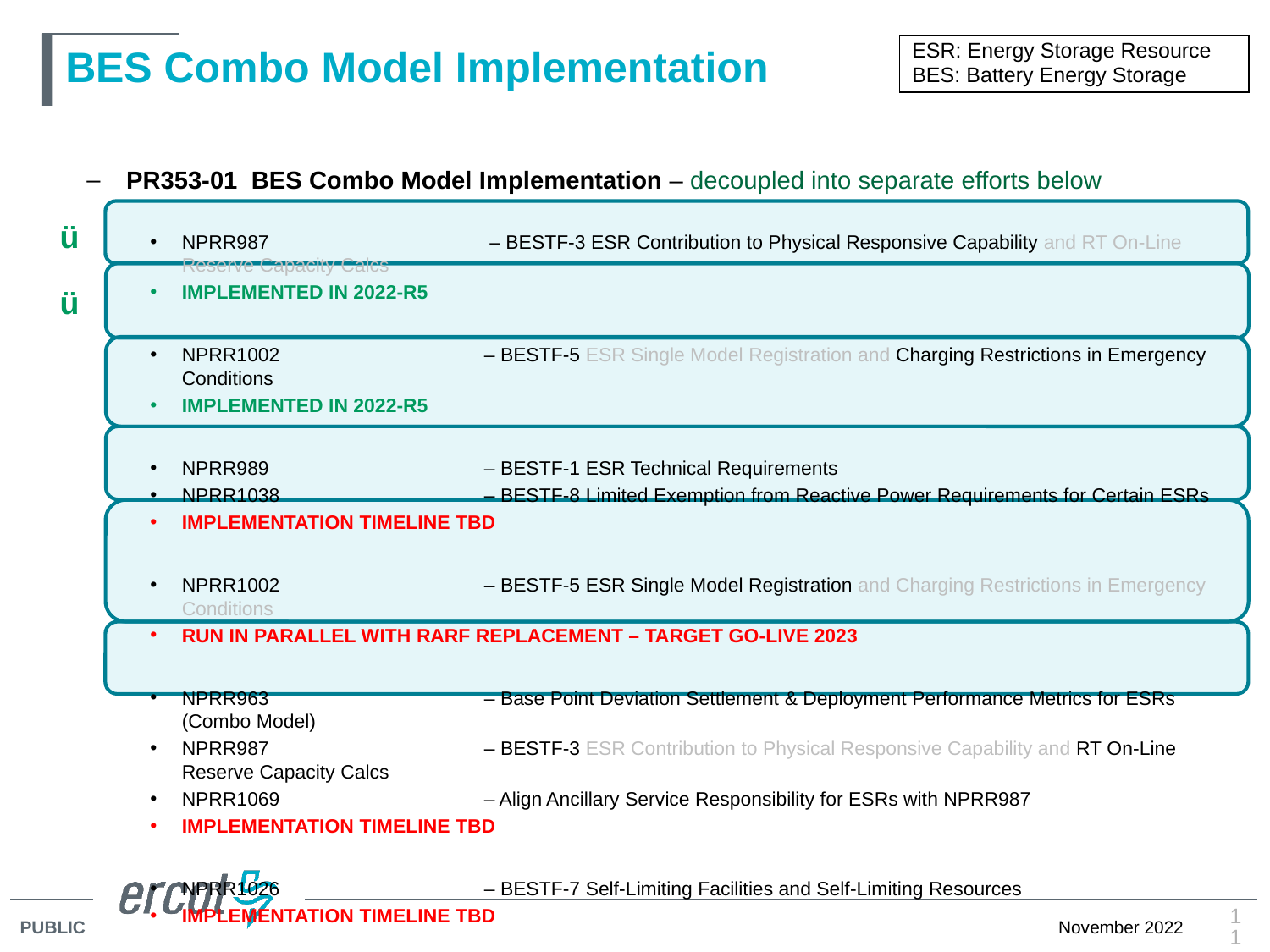

# BES Combo Model Implementation
ESR: Energy Storage Resource
BES: Battery Energy Storage
PR353-01  BES Combo Model Implementation – decoupled into separate efforts below

NPRR987	 – BESTF-3 ESR Contribution to Physical Responsive Capability and RT On-Line Reserve Capacity Calcs
IMPLEMENTED IN 2022-R5

NPRR1002	– BESTF-5 ESR Single Model Registration and Charging Restrictions in Emergency Conditions
IMPLEMENTED IN 2022-R5

NPRR989	– BESTF-1 ESR Technical Requirements
NPRR1038	– BESTF-8 Limited Exemption from Reactive Power Requirements for Certain ESRs
IMPLEMENTATION TIMELINE TBD

NPRR1002	– BESTF-5 ESR Single Model Registration and Charging Restrictions in Emergency Conditions
RUN IN PARALLEL WITH RARF REPLACEMENT – TARGET GO-LIVE 2023

NPRR963 	– Base Point Deviation Settlement & Deployment Performance Metrics for ESRs (Combo Model)
NPRR987	– BESTF-3 ESR Contribution to Physical Responsive Capability and RT On-Line Reserve Capacity Calcs
NPRR1069	– Align Ancillary Service Responsibility for ESRs with NPRR987
IMPLEMENTATION TIMELINE TBD

NPRR1026	– BESTF-7 Self-Limiting Facilities and Self-Limiting Resources
IMPLEMENTATION TIMELINE TBD

ü

ü

11